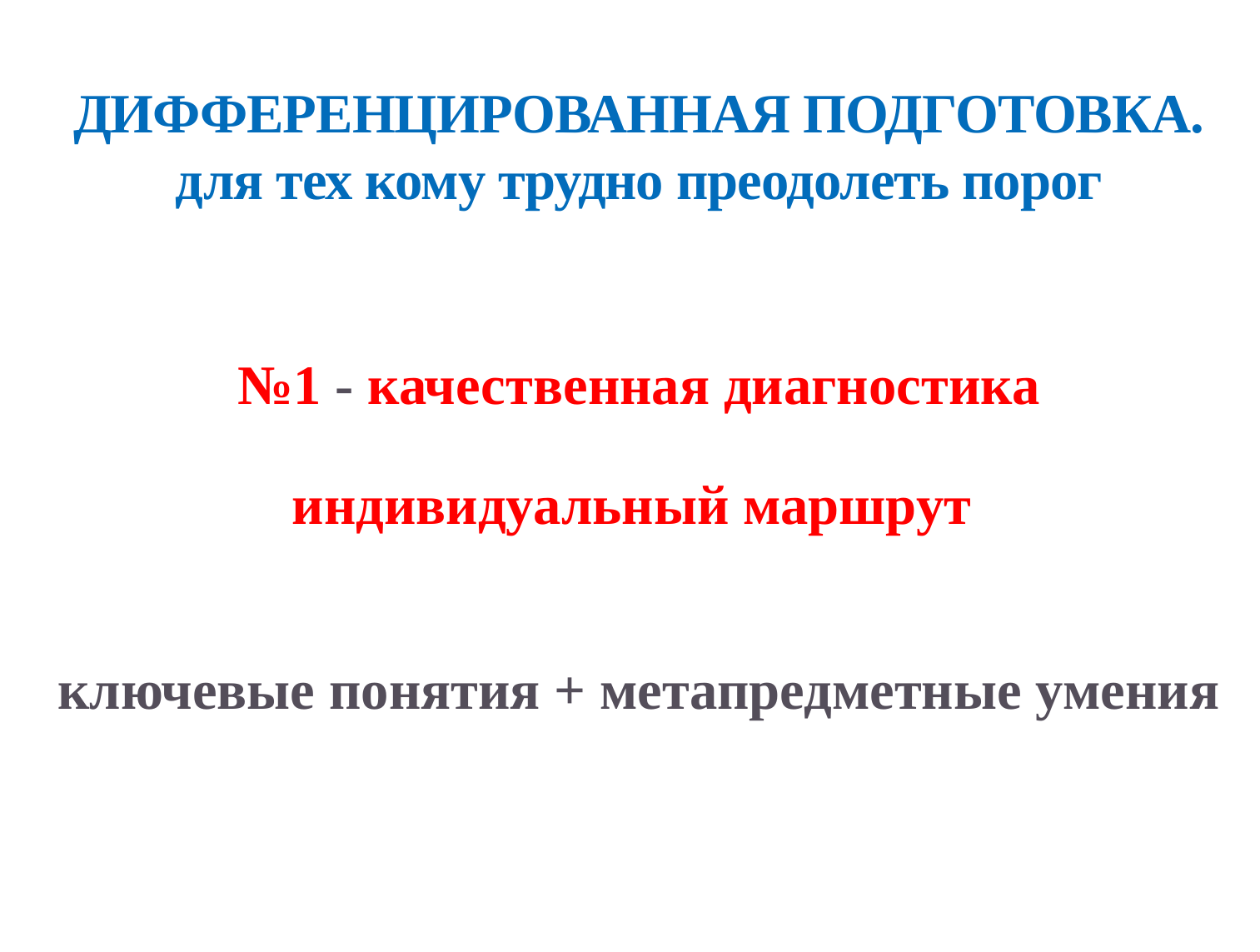

ДИФФЕРЕНЦИРОВАННАЯ ПОДГОТОВКА.
для тех кому трудно преодолеть порог
№1 - качественная диагностика индивидуальный маршрут
ключевые понятия + метапредметные умения